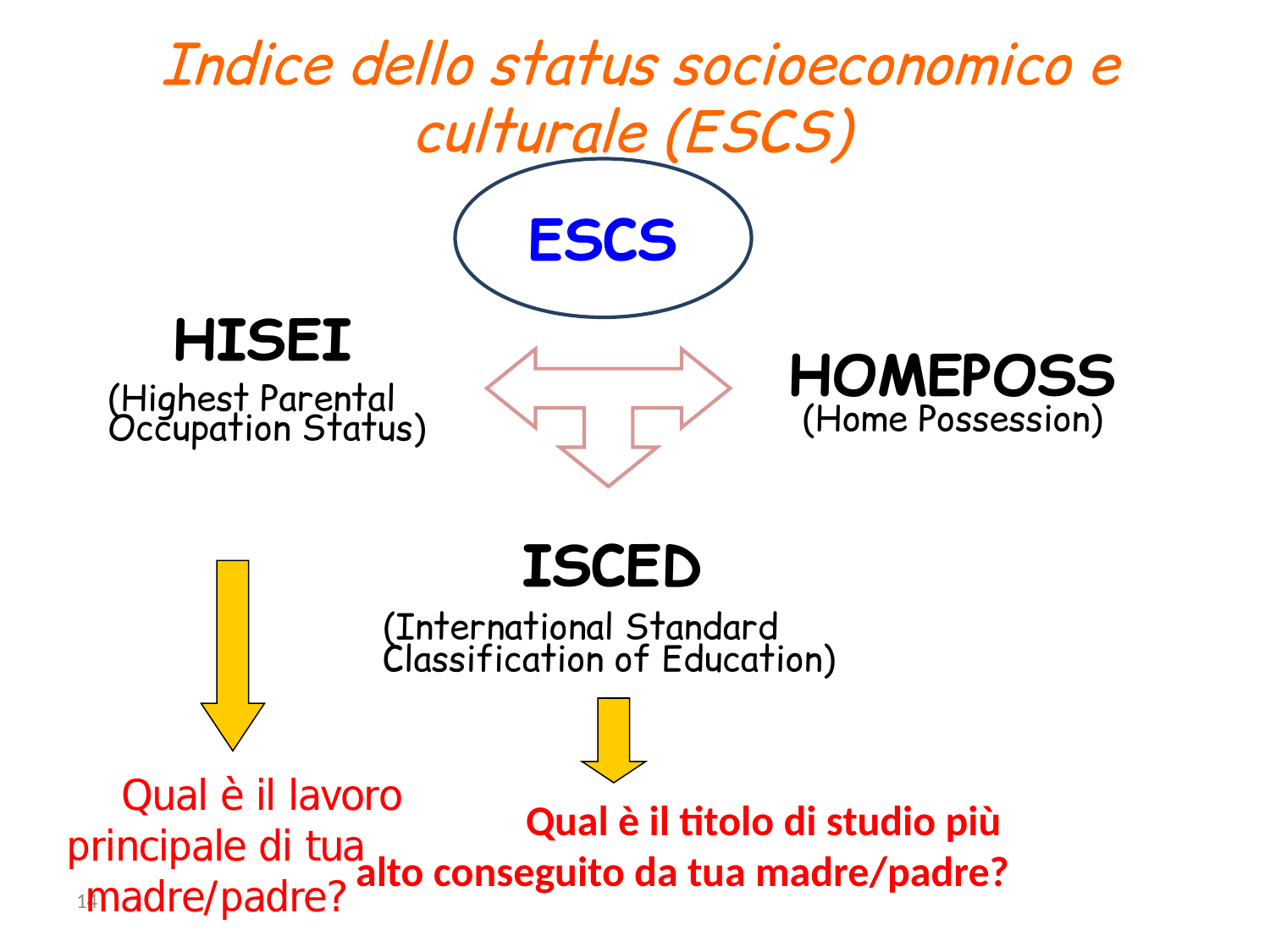

# Indice dello status socioeconomico e culturale (ESCS)
ESCS
HISEI
(Highest Parental Occupation Status)

HOMEPOSS (Home Possession)
ISCED
(International Standard Classification of Education)

       Qual è il lavoro principale di tua madre/padre?
                 Qual è il titolo di studio più alto conseguito da tua madre/padre?
14
Stefania Pozio _ Centro Nazionale PISA